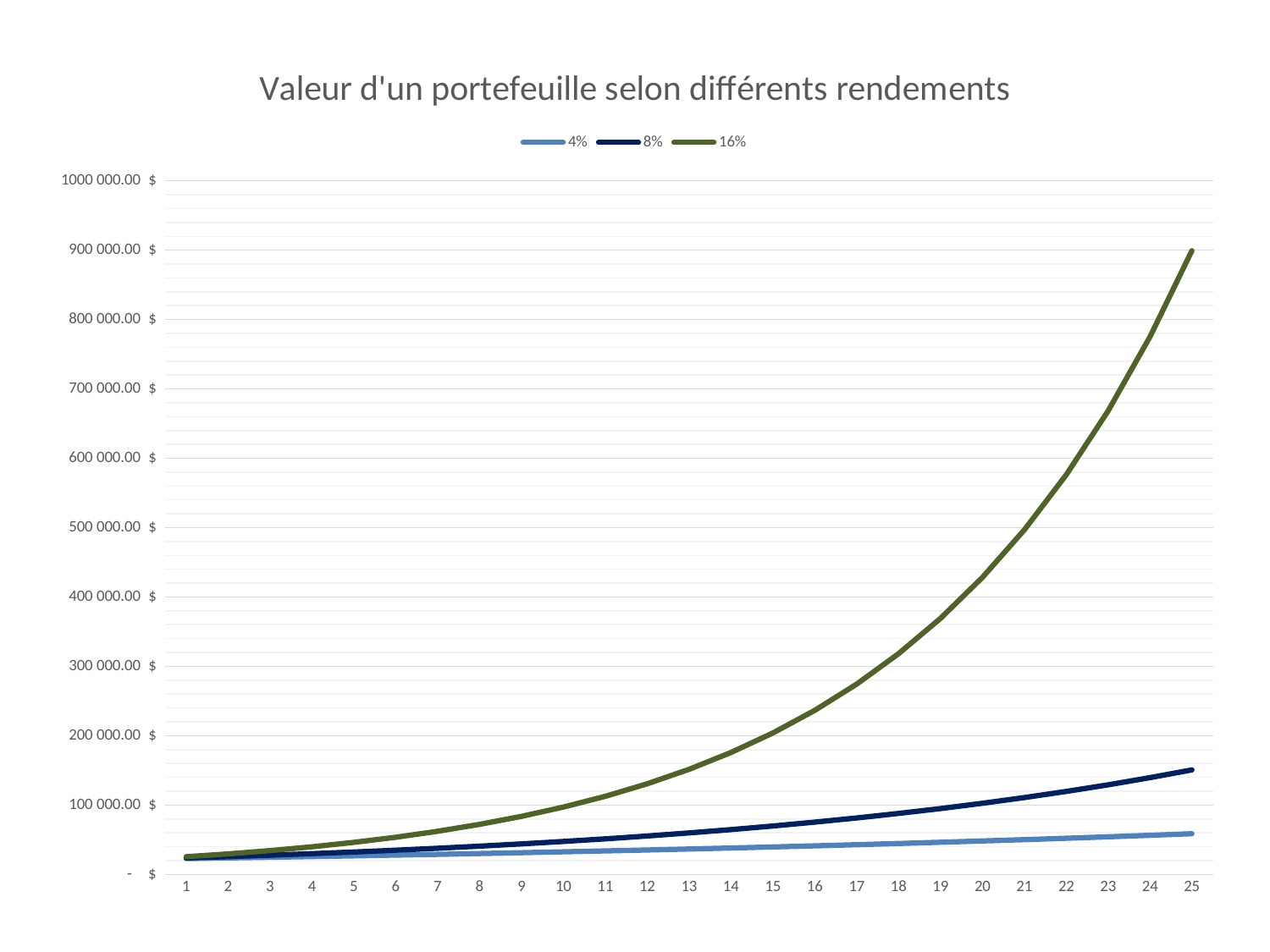

### Chart: Valeur d'un portefeuille selon différents rendements

| Category |  |  |  |
|---|---|---|---|